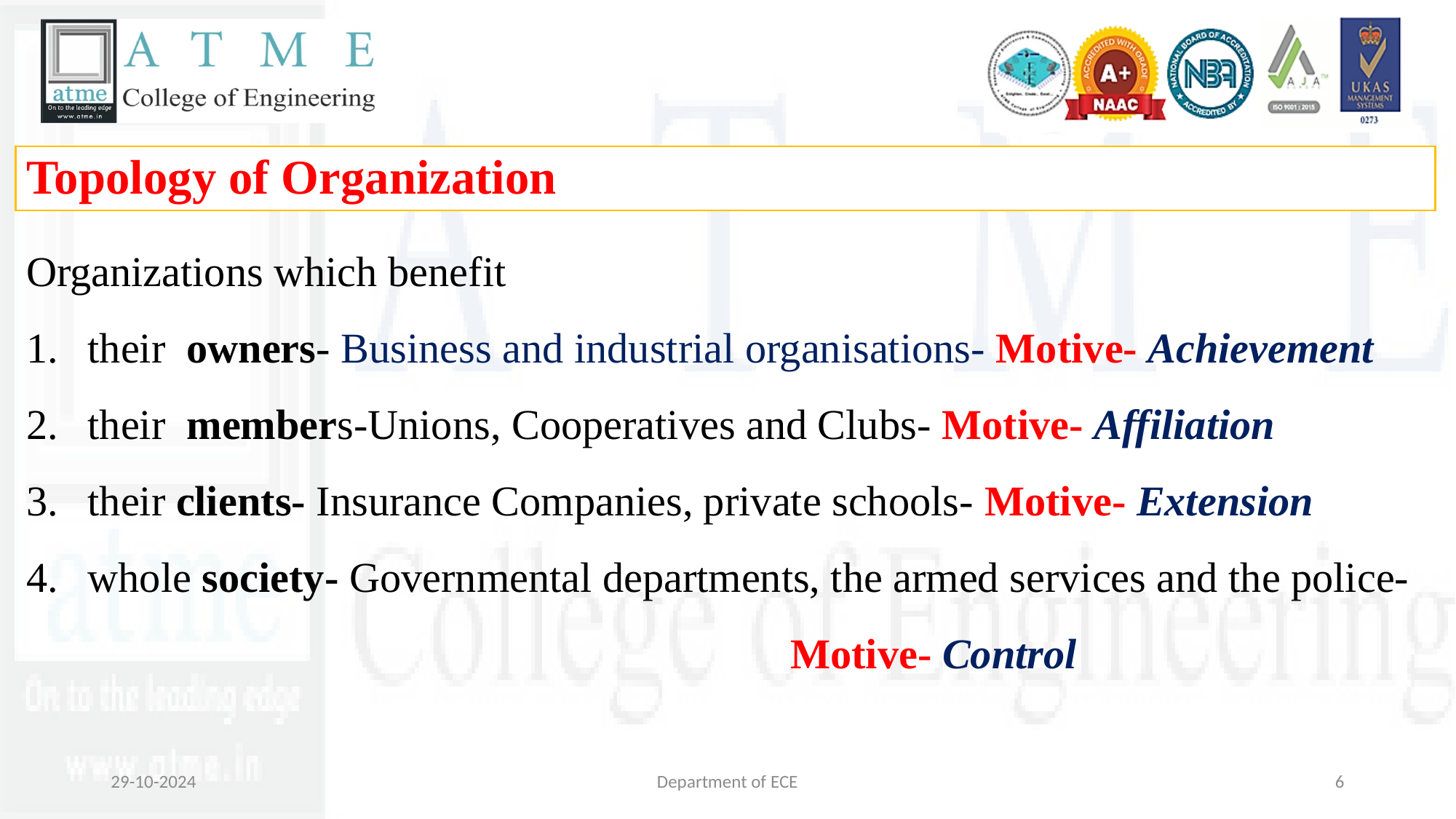

Topology of Organization
Organizations which benefit
their  owners- Business and industrial organisations- Motive- Achievement
their  members-Unions, Cooperatives and Clubs- Motive- Affiliation
their clients- Insurance Companies, private schools- Motive- Extension
whole society- Governmental departments, the armed services and the police-
							Motive- Control

29-10-2024
Department of ECE
6